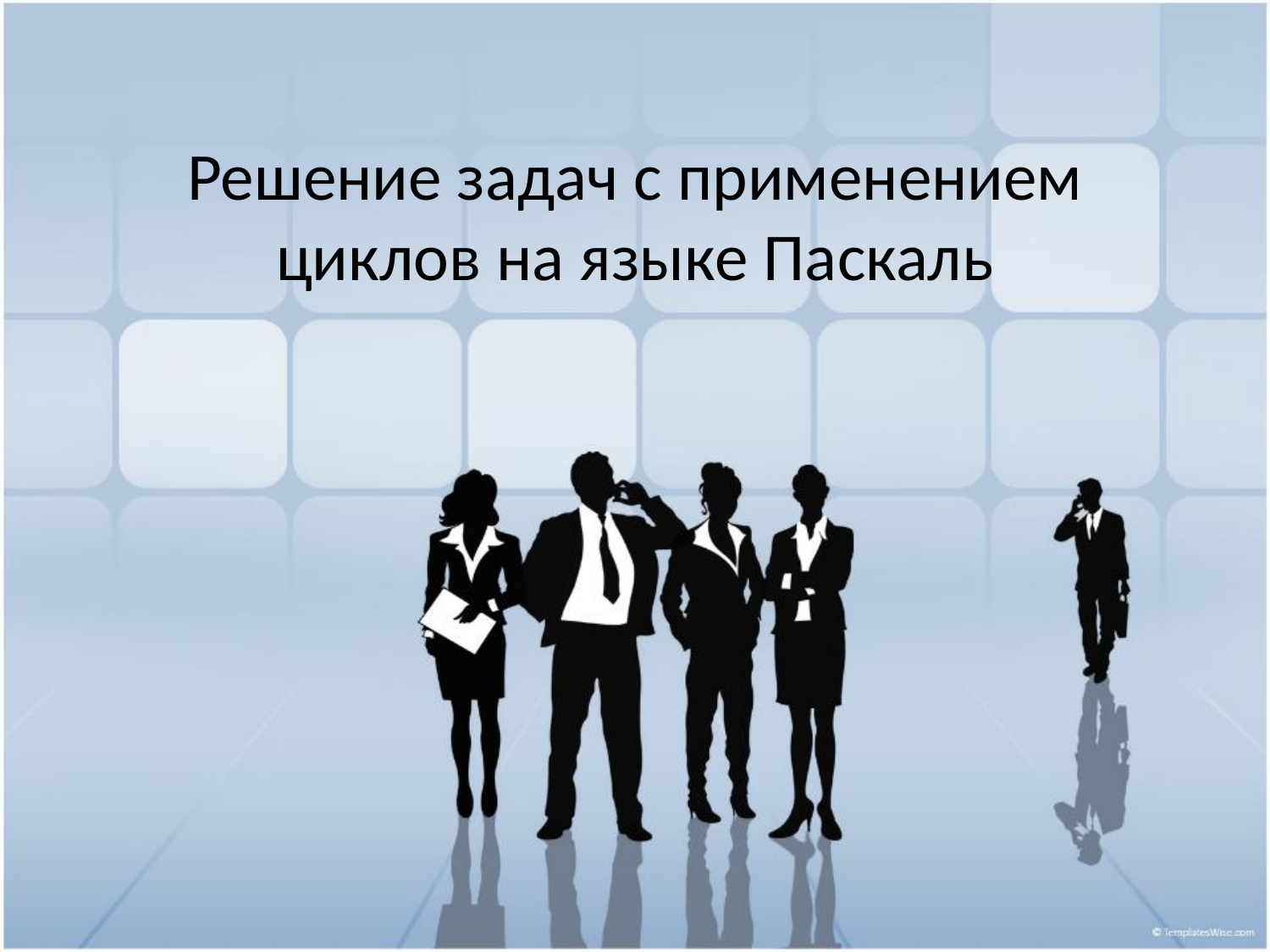

# Решение задач с применением циклов на языке Паскаль